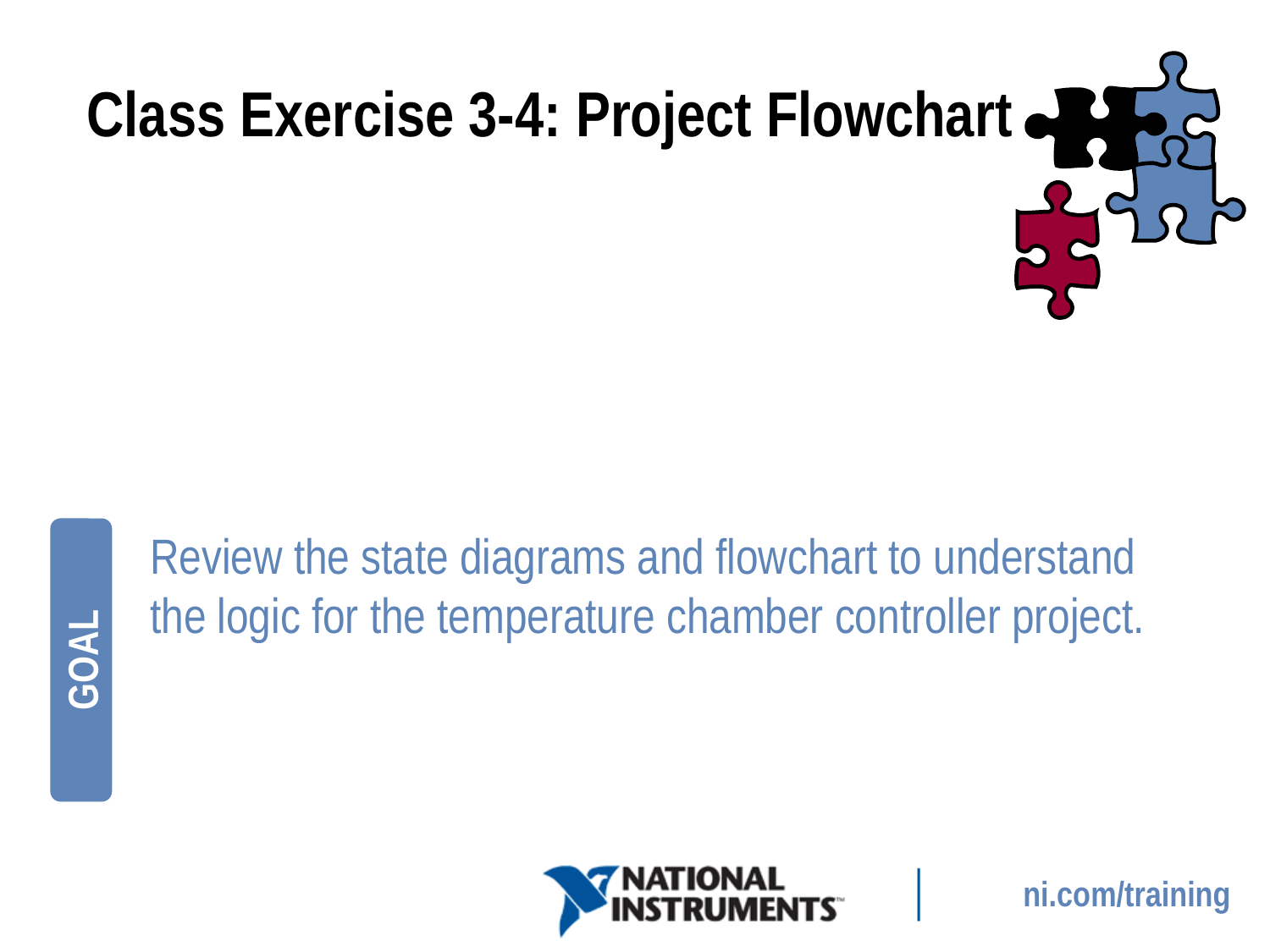

# Class Exercise 3-4: Project Flowchart

Review the state diagrams and flowchart to understand the logic for the temperature chamber controller project.